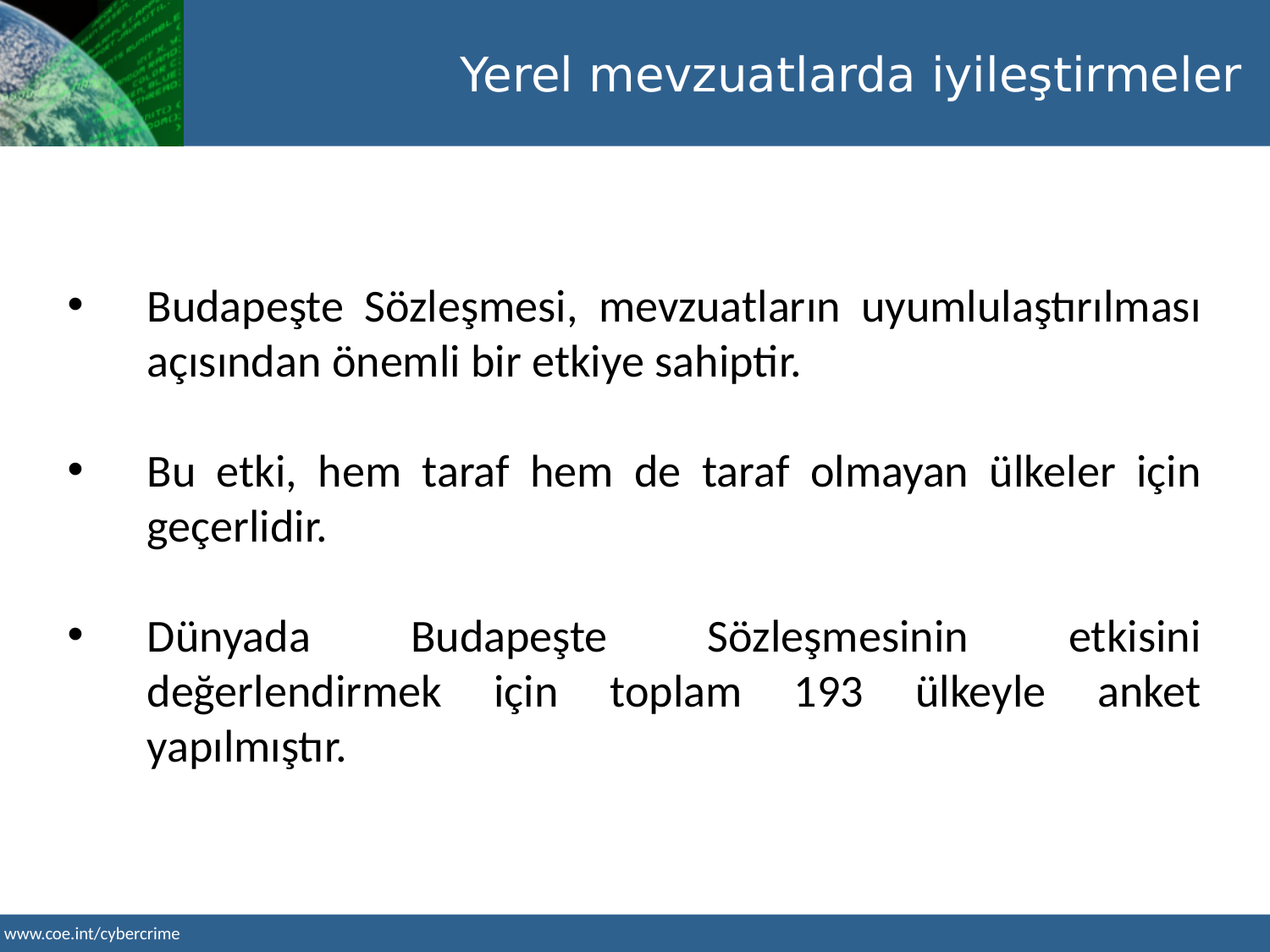

Yerel mevzuatlarda iyileştirmeler
Budapeşte Sözleşmesi, mevzuatların uyumlulaştırılması açısından önemli bir etkiye sahiptir.

Bu etki, hem taraf hem de taraf olmayan ülkeler için geçerlidir.

Dünyada Budapeşte Sözleşmesinin etkisini değerlendirmek için toplam 193 ülkeyle anket yapılmıştır.